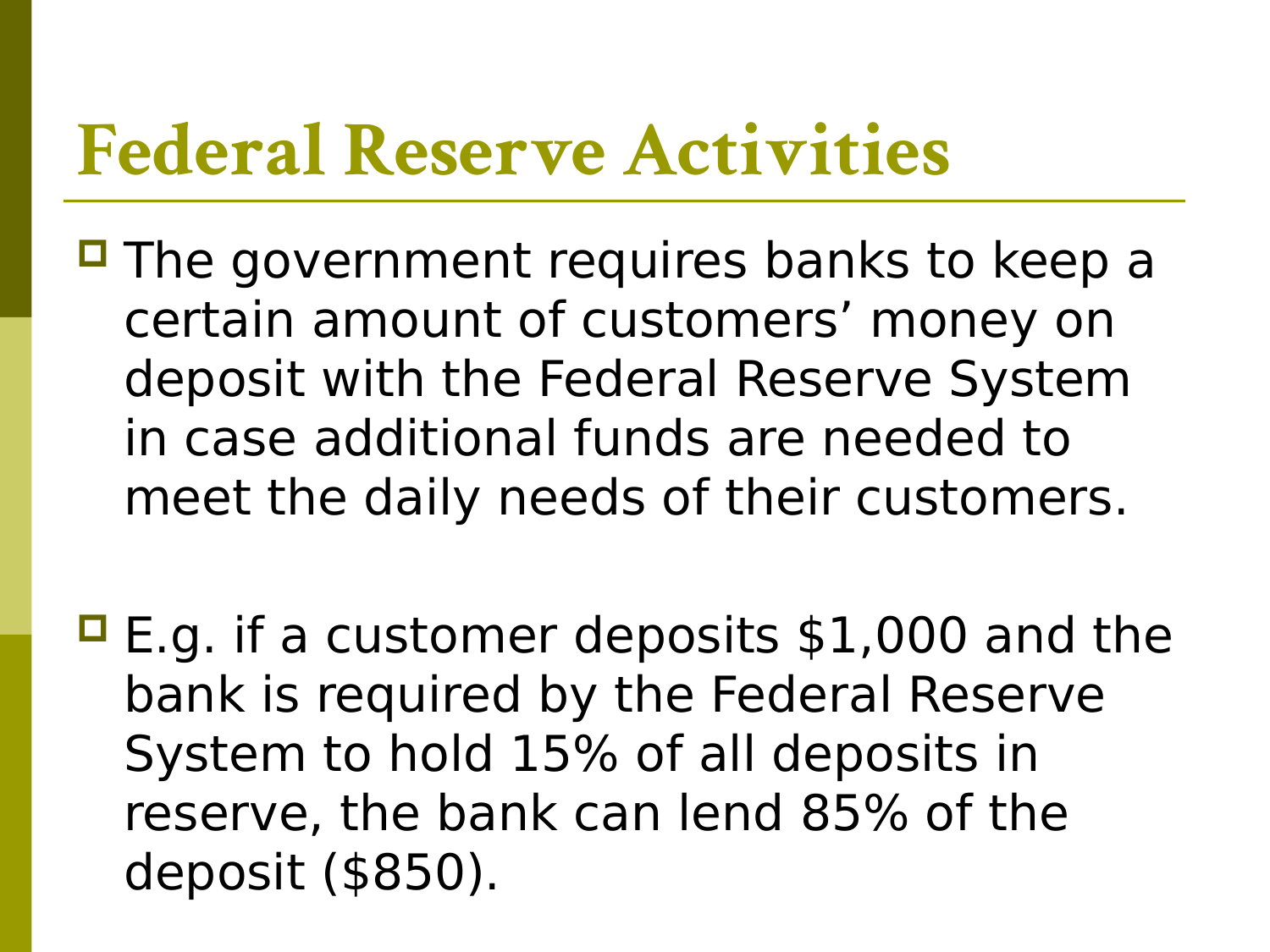

# Federal Reserve Activities
The government requires banks to keep a certain amount of customers’ money on deposit with the Federal Reserve System in case additional funds are needed to meet the daily needs of their customers.

E.g. if a customer deposits $1,000 and the bank is required by the Federal Reserve System to hold 15% of all deposits in reserve, the bank can lend 85% of the deposit ($850).